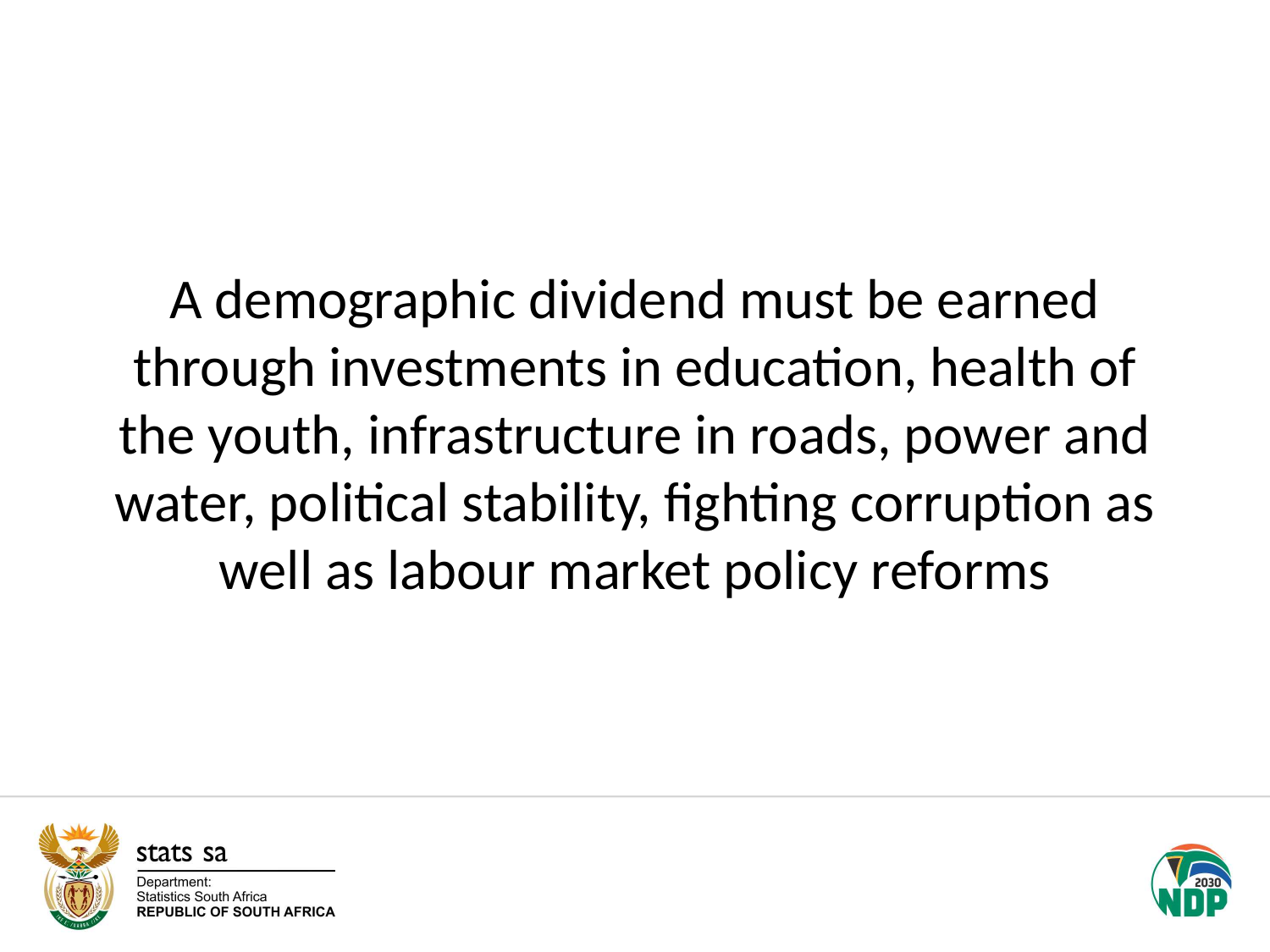

A demographic dividend must be earned through investments in education, health of the youth, infrastructure in roads, power and water, political stability, fighting corruption as well as labour market policy reforms